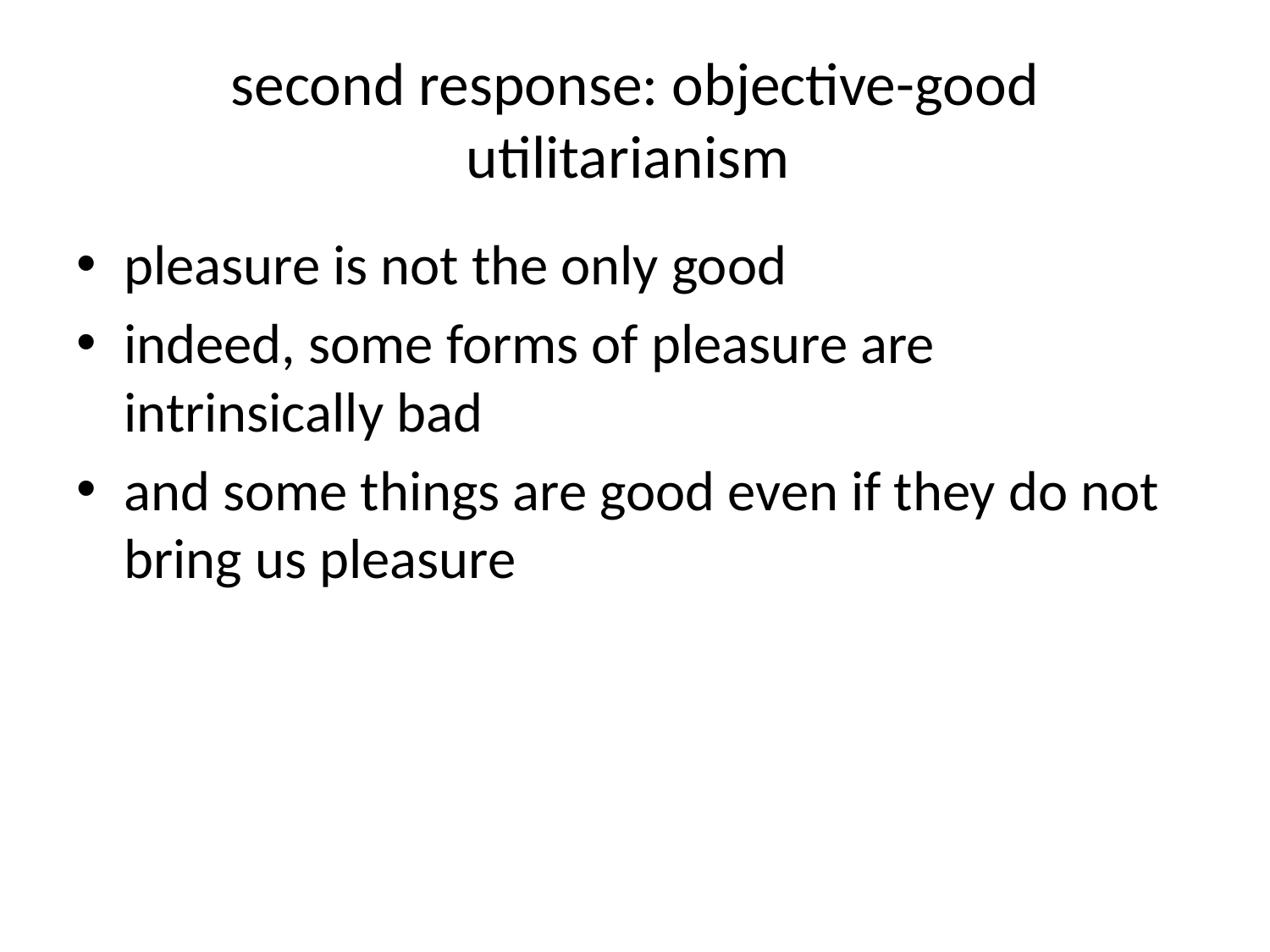

# second response: objective-good utilitarianism
pleasure is not the only good
indeed, some forms of pleasure are intrinsically bad
and some things are good even if they do not bring us pleasure